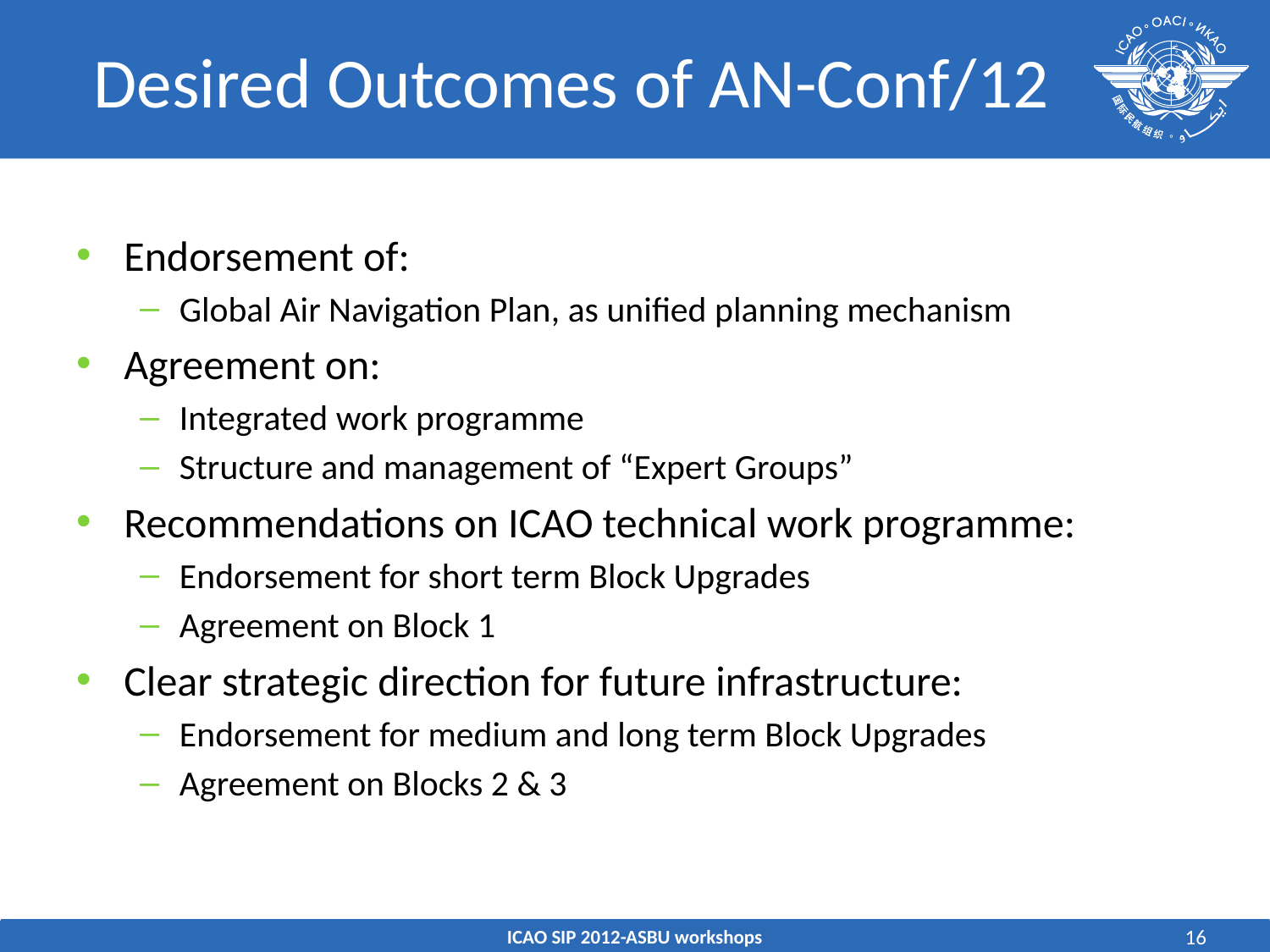

# Desired Outcomes of AN-Conf/12
Endorsement of:
Global Air Navigation Plan, as unified planning mechanism
Agreement on:
Integrated work programme
Structure and management of “Expert Groups”
Recommendations on ICAO technical work programme:
Endorsement for short term Block Upgrades
Agreement on Block 1
Clear strategic direction for future infrastructure:
Endorsement for medium and long term Block Upgrades
Agreement on Blocks 2 & 3

ICAO SIP 2012-ASBU workshops
16